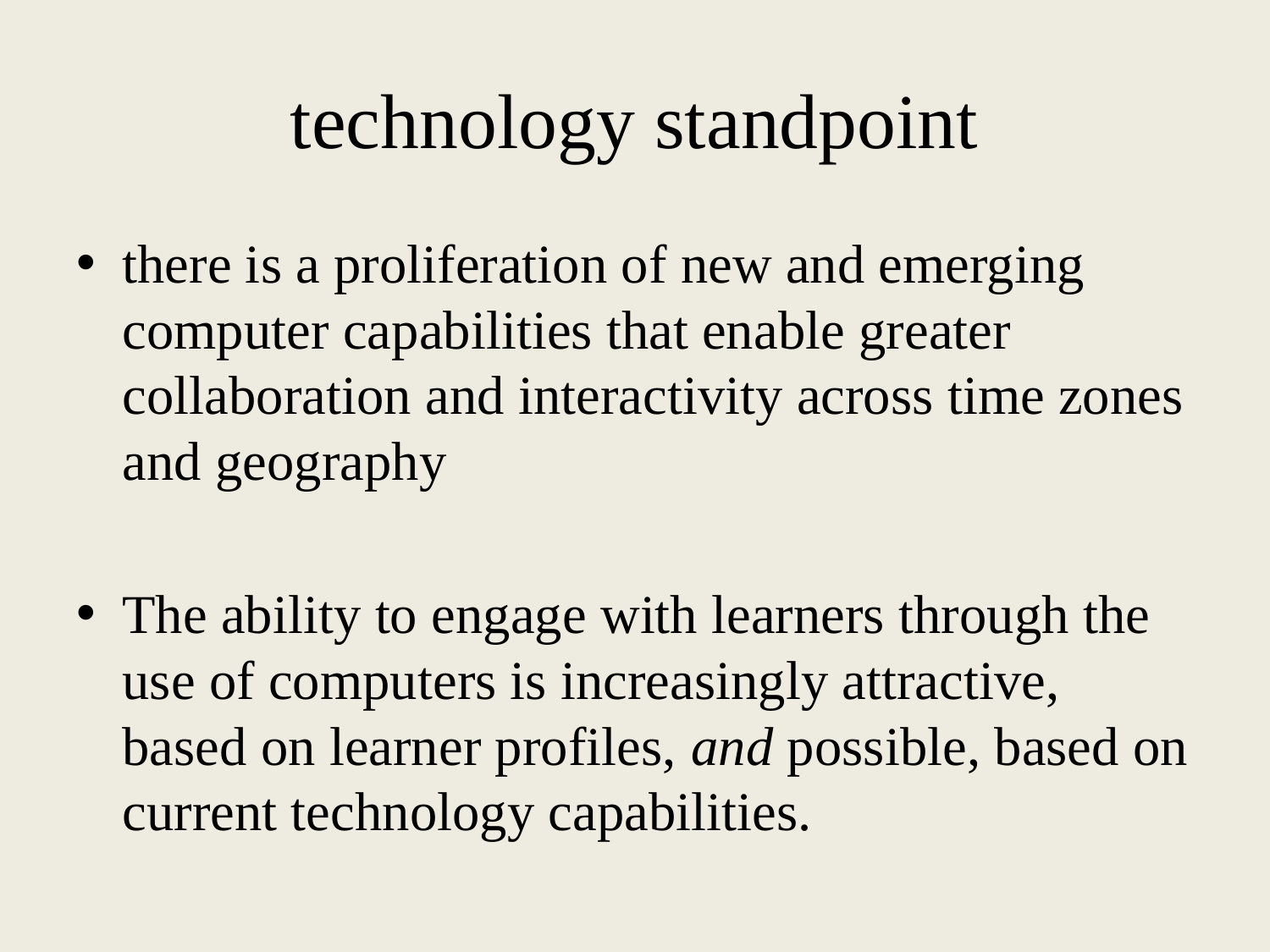

# technology standpoint
there is a proliferation of new and emerging computer capabilities that enable greater collaboration and interactivity across time zones and geography

The ability to engage with learners through the use of computers is increasingly attractive, based on learner profiles, and possible, based on current technology capabilities.